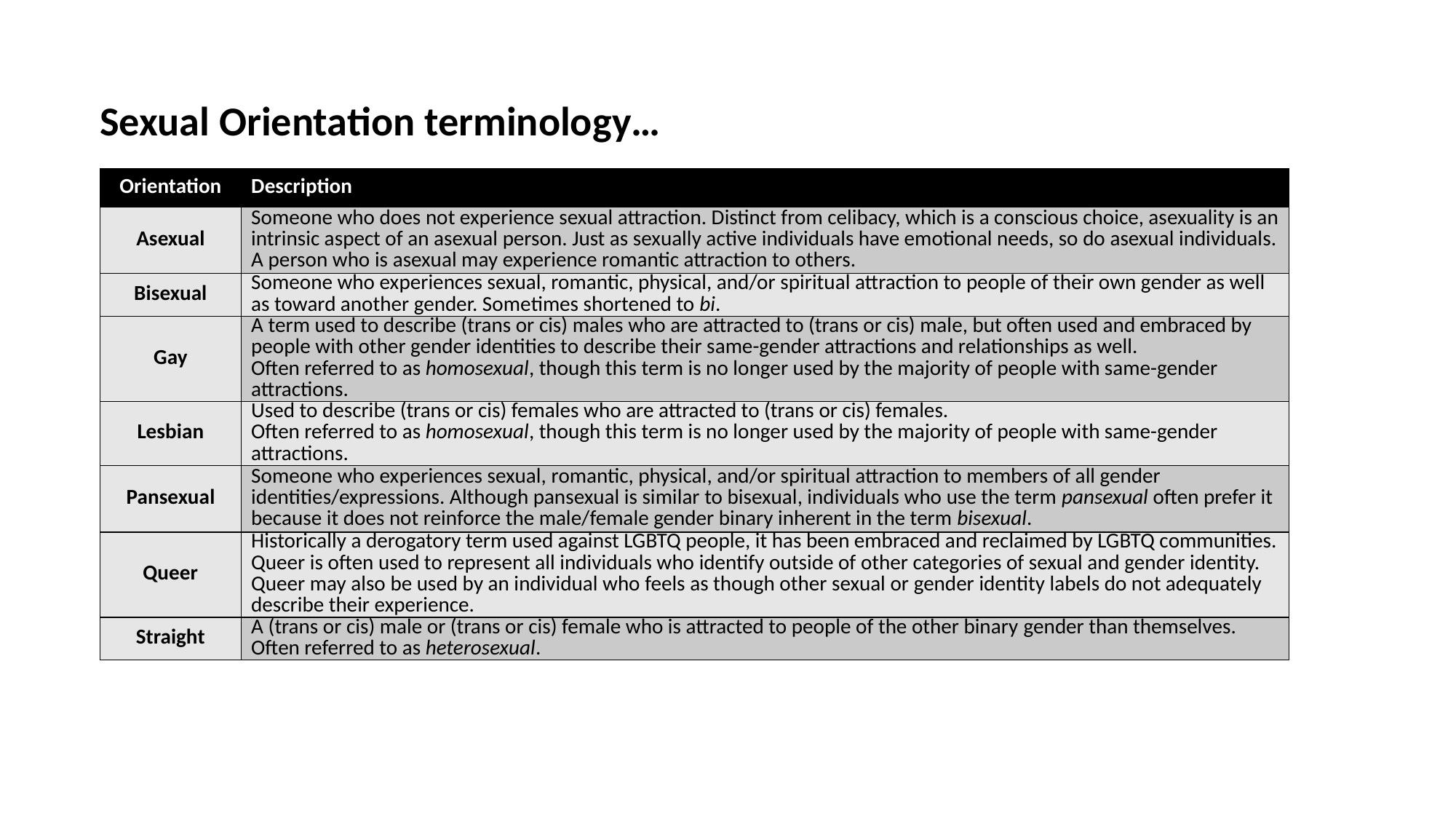

# Sexual Orientation terminology…
| Orientation | Description |
| --- | --- |
| Asexual | Someone who does not experience sexual attraction. Distinct from celibacy, which is a conscious choice, asexuality is an intrinsic aspect of an asexual person. Just as sexually active individuals have emotional needs, so do asexual individuals. A person who is asexual may experience romantic attraction to others. |
| Bisexual | Someone who experiences sexual, romantic, physical, and/or spiritual attraction to people of their own gender as well as toward another gender. Sometimes shortened to bi. |
| Gay | A term used to describe (trans or cis) males who are attracted to (trans or cis) male, but often used and embraced by people with other gender identities to describe their same-gender attractions and relationships as well. Often referred to as homosexual, though this term is no longer used by the majority of people with same-gender attractions. |
| Lesbian | Used to describe (trans or cis) females who are attracted to (trans or cis) females. Often referred to as homosexual, though this term is no longer used by the majority of people with same-gender attractions. |
| Pansexual | Someone who experiences sexual, romantic, physical, and/or spiritual attraction to members of all gender identities/expressions. Although pansexual is similar to bisexual, individuals who use the term pansexual often prefer it because it does not reinforce the male/female gender binary inherent in the term bisexual. |
| Queer | Historically a derogatory term used against LGBTQ people, it has been embraced and reclaimed by LGBTQ communities. Queer is often used to represent all individuals who identify outside of other categories of sexual and gender identity. Queer may also be used by an individual who feels as though other sexual or gender identity labels do not adequately describe their experience. |
| Straight | A (trans or cis) male or (trans or cis) female who is attracted to people of the other binary gender than themselves. Often referred to as heterosexual. |